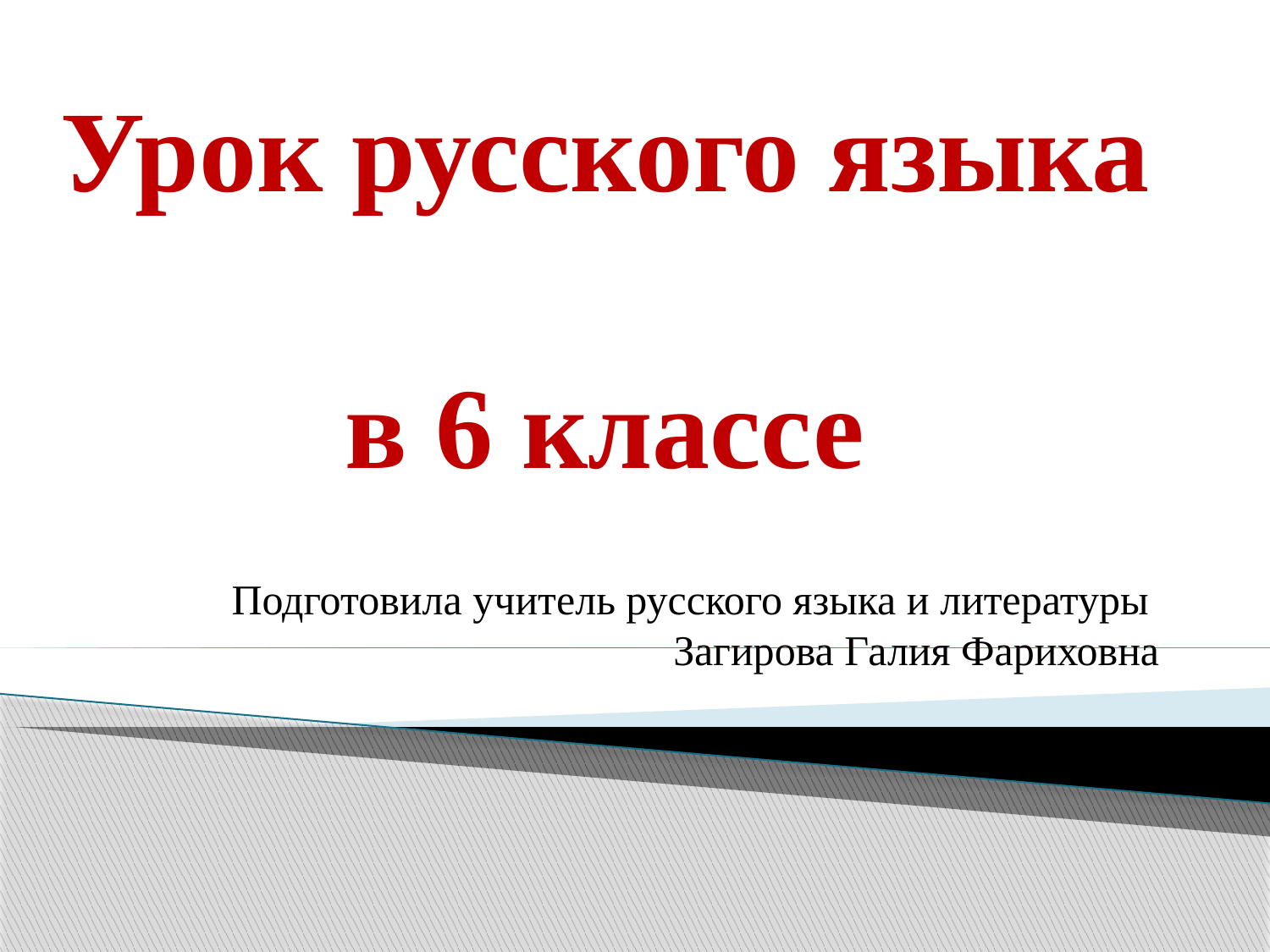

# Урок русского языка в 6 классе
Подготовила учитель русского языка и литературы  Загирова Галия Фариховна